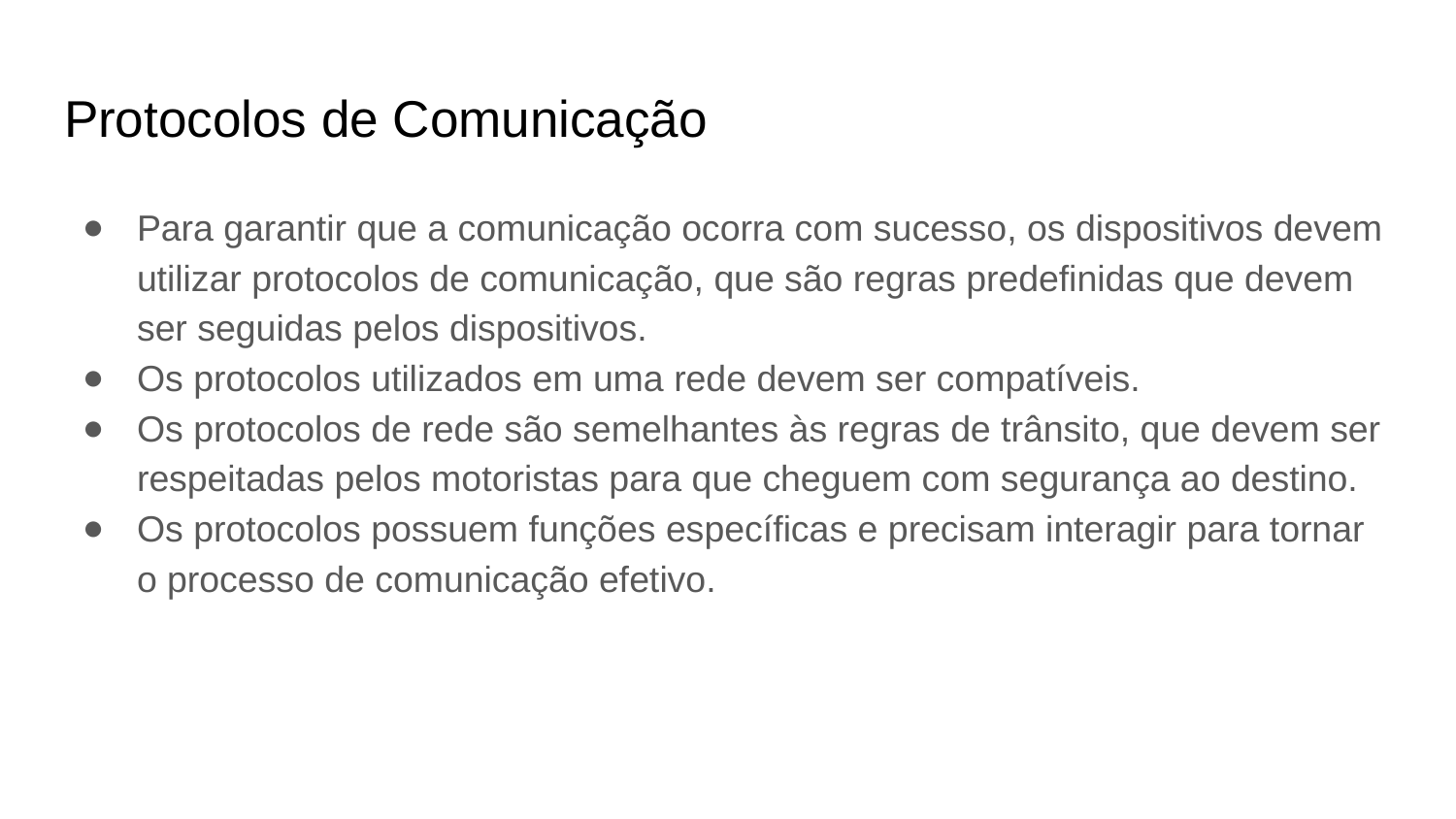

# Protocolos de Comunicação
Para garantir que a comunicação ocorra com sucesso, os dispositivos devem utilizar protocolos de comunicação, que são regras predefinidas que devem ser seguidas pelos dispositivos.
Os protocolos utilizados em uma rede devem ser compatíveis.
Os protocolos de rede são semelhantes às regras de trânsito, que devem ser respeitadas pelos motoristas para que cheguem com segurança ao destino.
Os protocolos possuem funções específicas e precisam interagir para tornar o processo de comunicação efetivo.